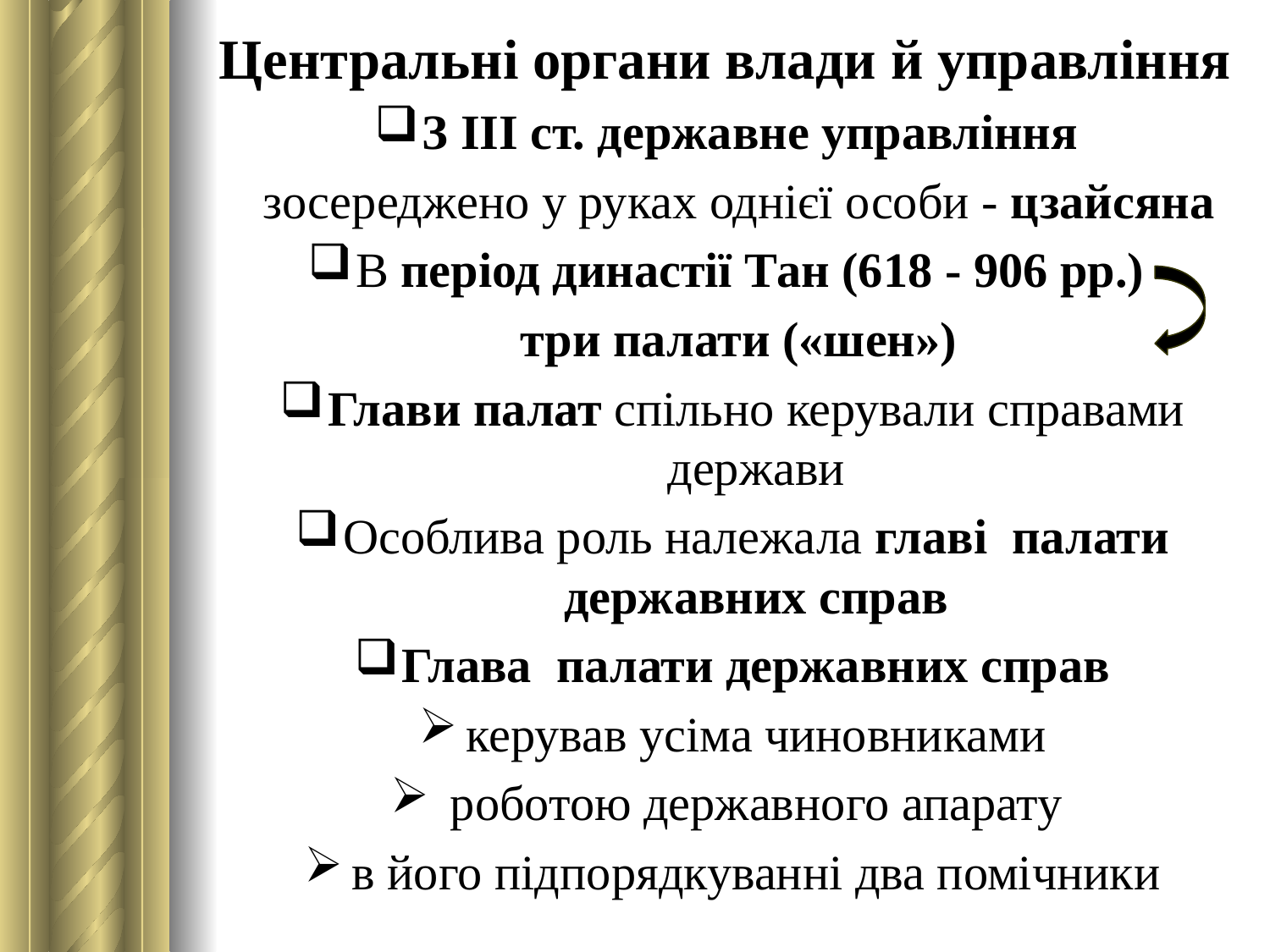

Центральні органи влади й управління
З ІІІ ст. державне управління
 зосереджено у руках однієї особи - цзайсяна
В період династії Тан (618 - 906 рр.)
 три палати («шен»)
Глави палат спільно керували справами держави
Особлива роль належала главі  палати державних справ
Глава  палати державних справ
керував усіма чиновниками
 роботою державного апарату
в його підпорядкуванні два помічники